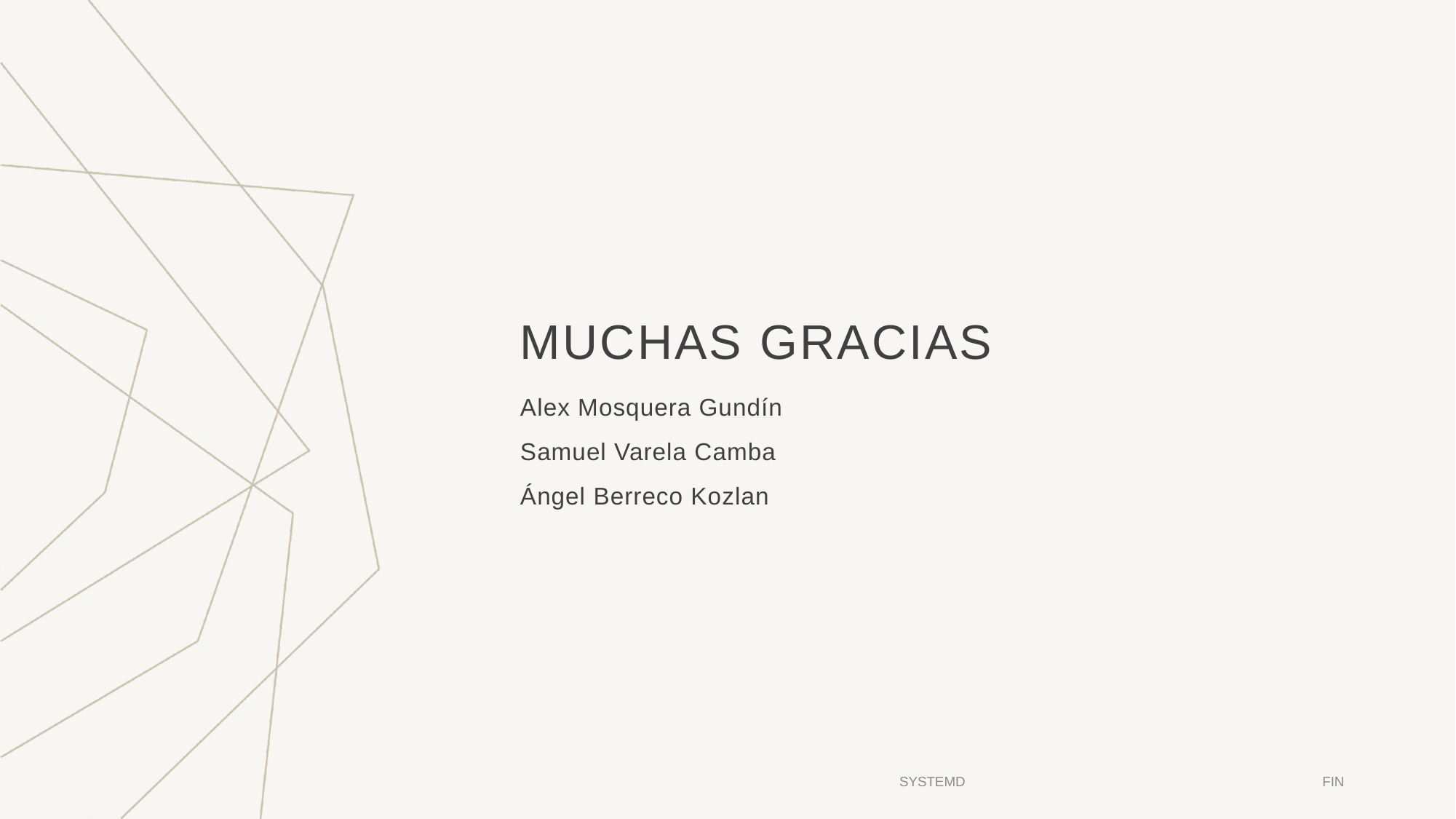

# MUCHAS GRACIAS
Alex Mosquera Gundín
Samuel Varela Camba
Ángel Berreco Kozlan
SYSTEMD
FIN